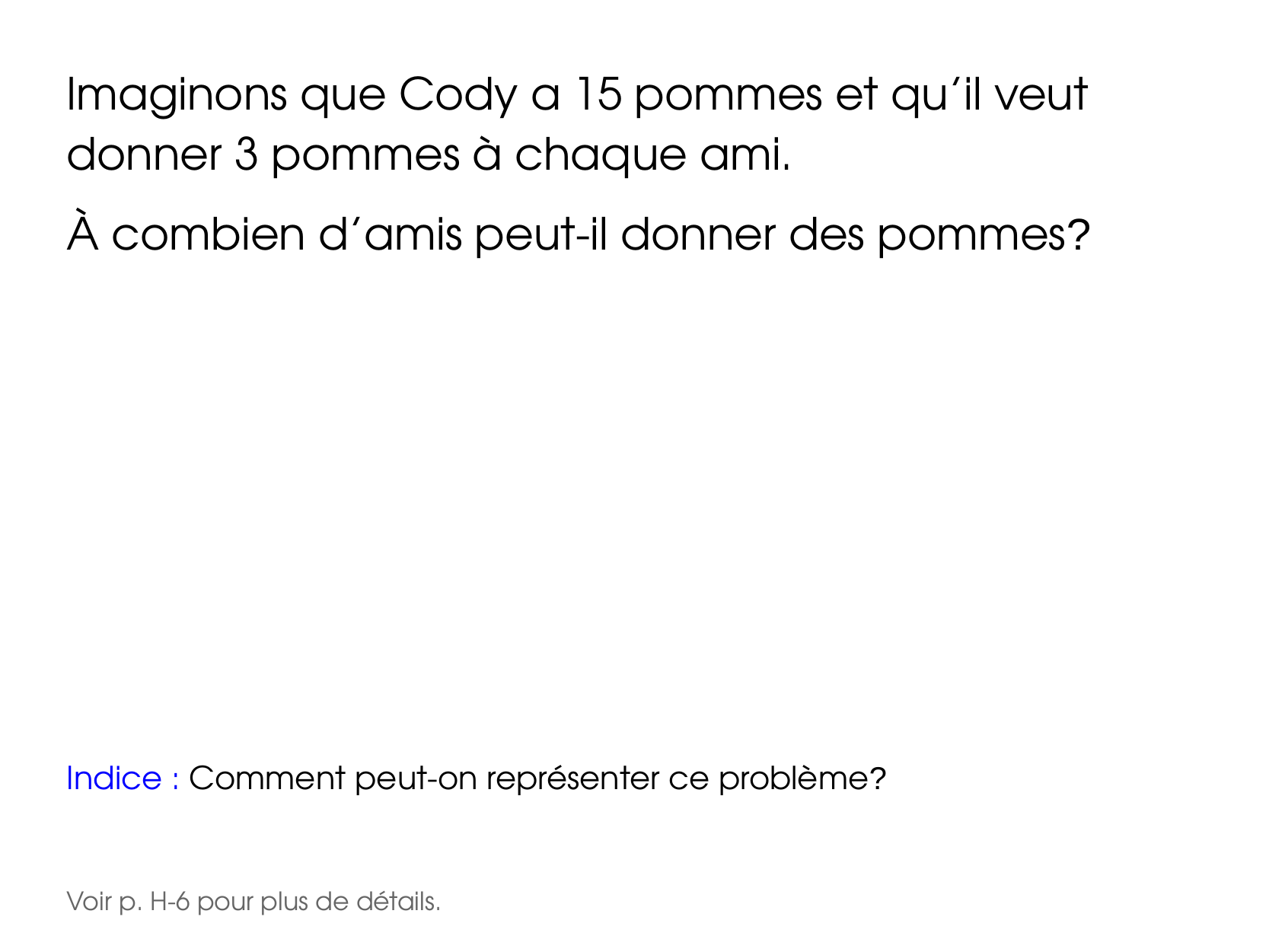

Imaginons que Cody a 15 pommes et qu’il veut
donner 3 pommes à chaque ami.
À combien d’amis peut-il donner des pommes?
Indice : Comment peut-on représenter ce problème?
Voir p. H-6 pour plus de détails.